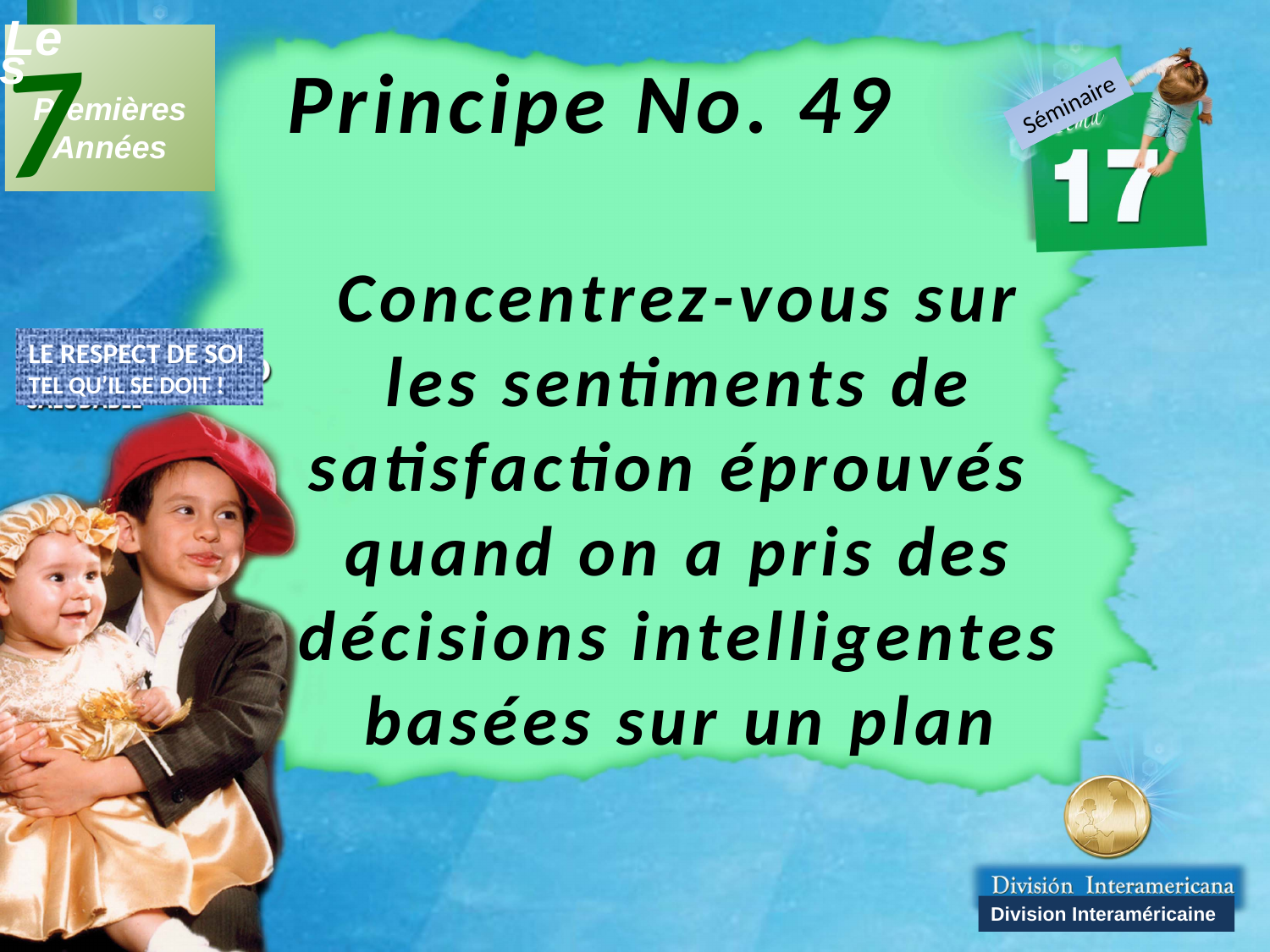

7
Les
         Premières
Années
Principe No. 49

Concentrez-vous sur les sentiments de satisfaction éprouvés  quand on a pris des décisions intelligentes basées sur un plan
Séminaire
LE RESPECT DE SOI
TEL QU’IL SE DOIT !
Division Interaméricaine